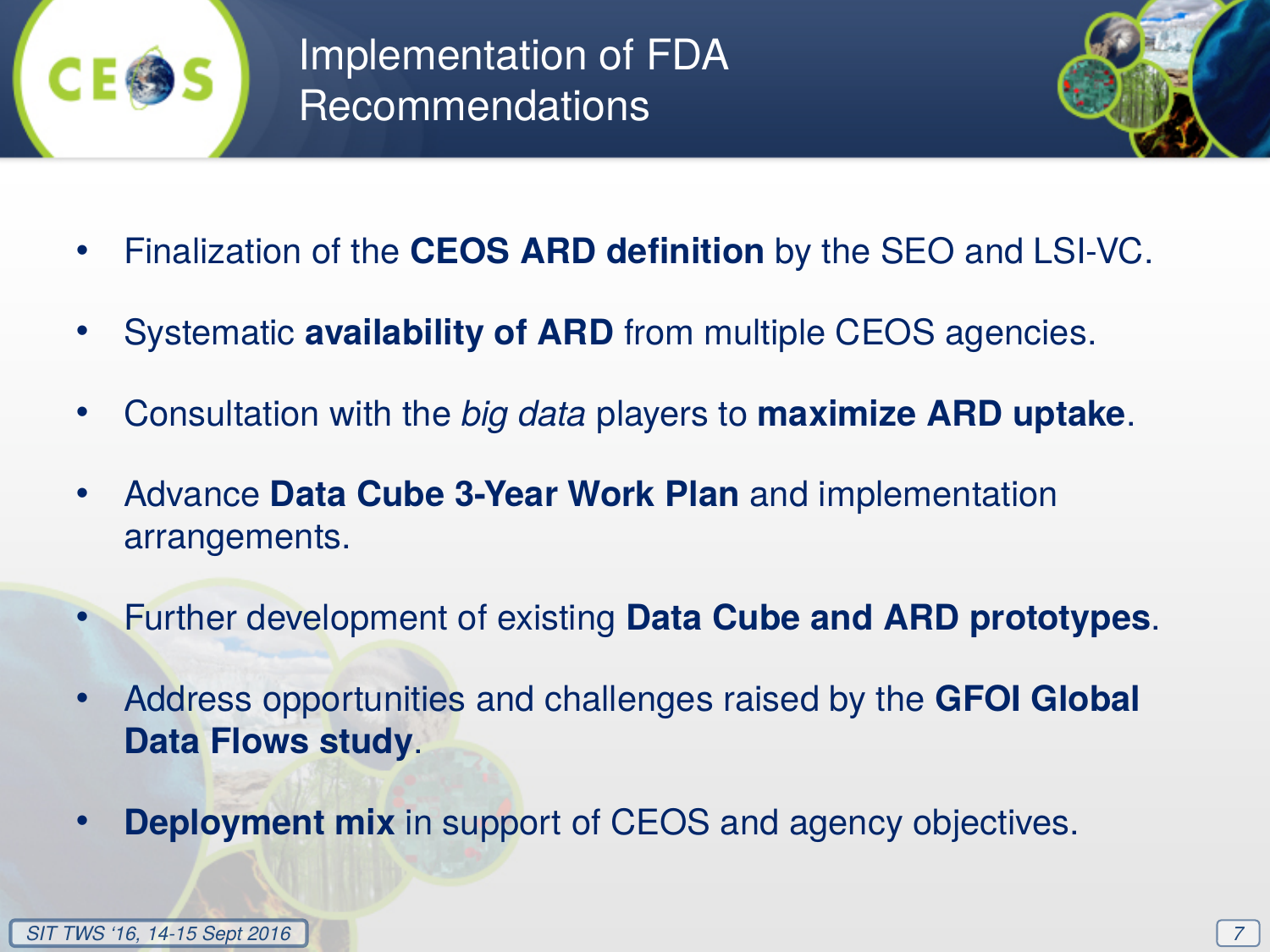

Implementation of FDA Recommendations
Finalization of the CEOS ARD definition by the SEO and LSI-VC.

Systematic availability of ARD from multiple CEOS agencies.

Consultation with the big data players to maximize ARD uptake.

Advance Data Cube 3-Year Work Plan and implementation arrangements.

Further development of existing Data Cube and ARD prototypes.

Address opportunities and challenges raised by the GFOI Global Data Flows study.

Deployment mix in support of CEOS and agency objectives.

7